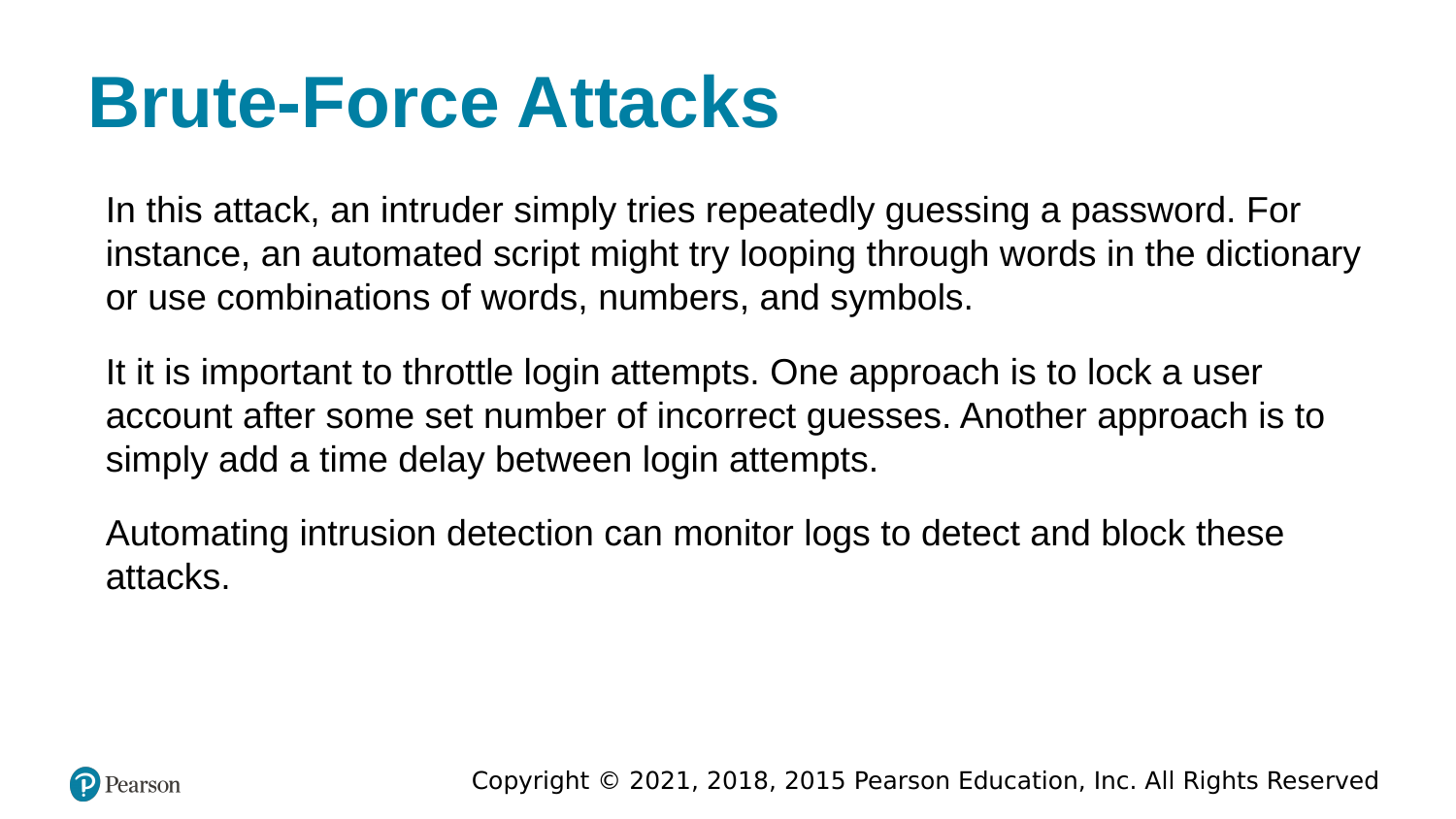

# Brute-Force Attacks
In this attack, an intruder simply tries repeatedly guessing a password. For instance, an automated script might try looping through words in the dictionary or use combinations of words, numbers, and symbols.
It it is important to throttle login attempts. One approach is to lock a user account after some set number of incorrect guesses. Another approach is to simply add a time delay between login attempts.
Automating intrusion detection can monitor logs to detect and block these attacks.